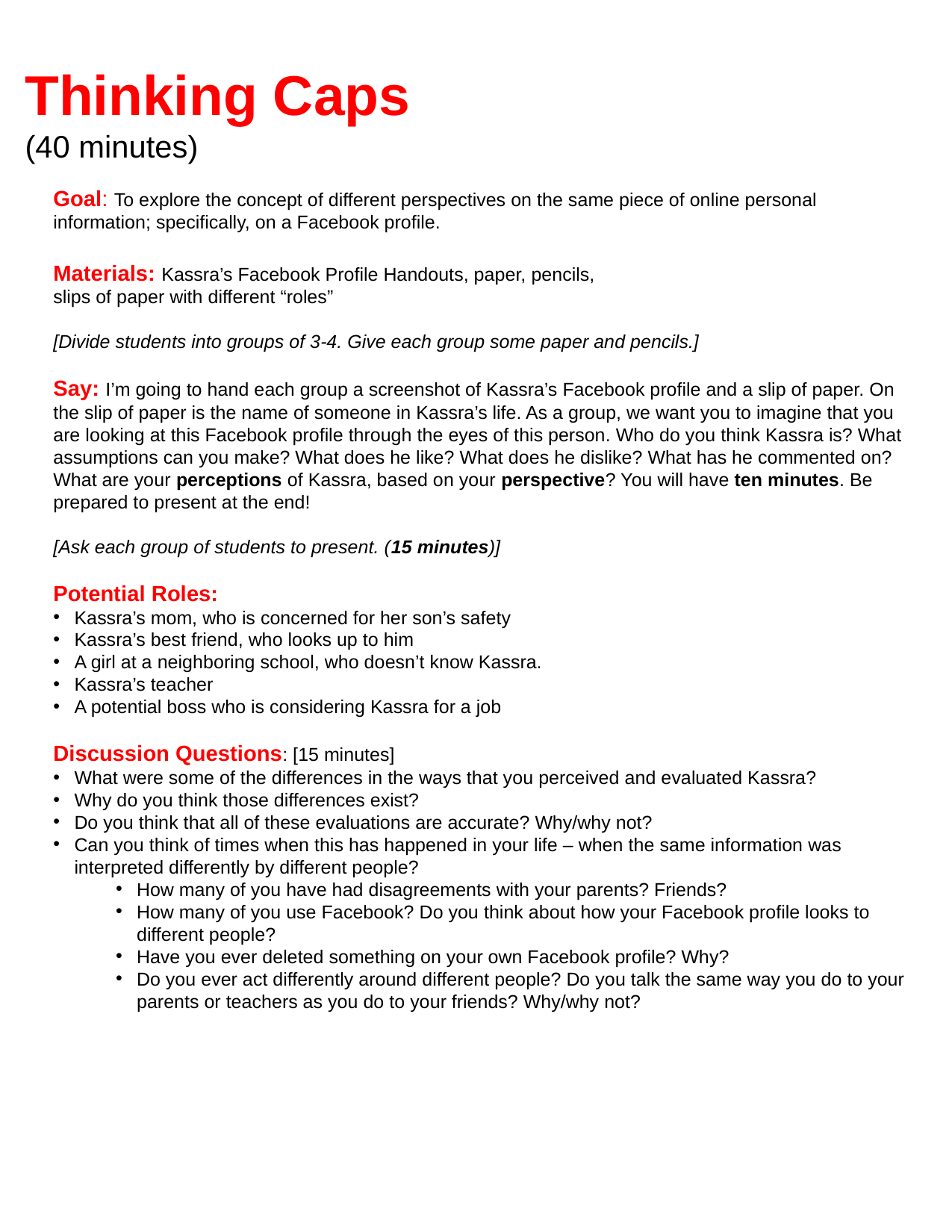

Thinking Caps
(40 minutes)
Goal: To explore the concept of different perspectives on the same piece of online personal information; specifically, on a Facebook profile.

Materials: Kassra’s Facebook Profile Handouts, paper, pencils,
slips of paper with different “roles”

[Divide students into groups of 3-4. Give each group some paper and pencils.]

Say: I’m going to hand each group a screenshot of Kassra’s Facebook profile and a slip of paper. On the slip of paper is the name of someone in Kassra’s life. As a group, we want you to imagine that you are looking at this Facebook profile through the eyes of this person. Who do you think Kassra is? What assumptions can you make? What does he like? What does he dislike? What has he commented on? What are your perceptions of Kassra, based on your perspective? You will have ten minutes. Be prepared to present at the end!

[Ask each group of students to present. (15 minutes)]

Potential Roles:
Kassra’s mom, who is concerned for her son’s safety
Kassra’s best friend, who looks up to him
A girl at a neighboring school, who doesn’t know Kassra.
Kassra’s teacher
A potential boss who is considering Kassra for a job

Discussion Questions: [15 minutes]
What were some of the differences in the ways that you perceived and evaluated Kassra?
Why do you think those differences exist?
Do you think that all of these evaluations are accurate? Why/why not?
Can you think of times when this has happened in your life – when the same information was interpreted differently by different people?
How many of you have had disagreements with your parents? Friends?
How many of you use Facebook? Do you think about how your Facebook profile looks to different people?
Have you ever deleted something on your own Facebook profile? Why?
Do you ever act differently around different people? Do you talk the same way you do to your parents or teachers as you do to your friends? Why/why not?